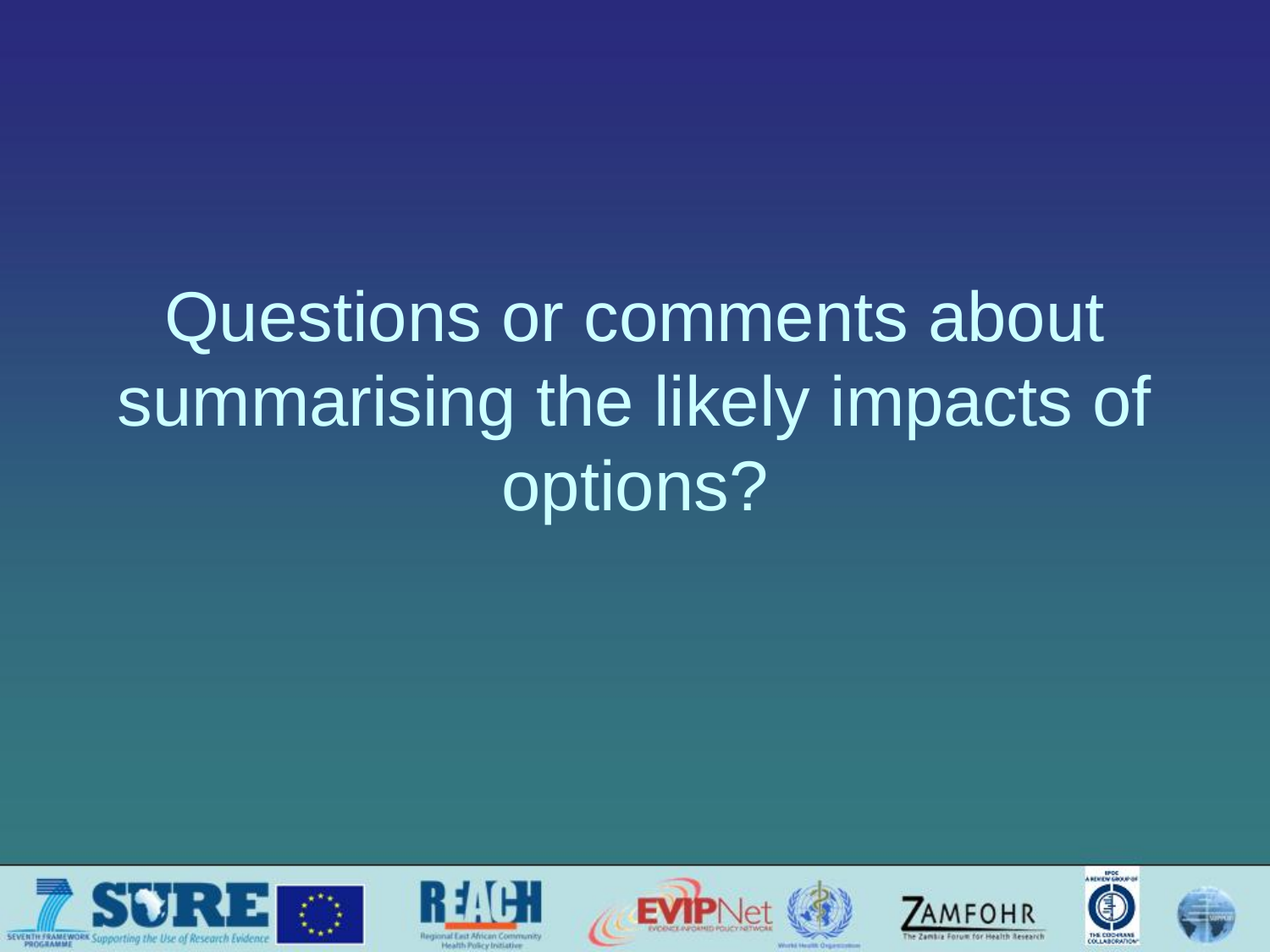

# Questions or comments about summarising the likely impacts of options?